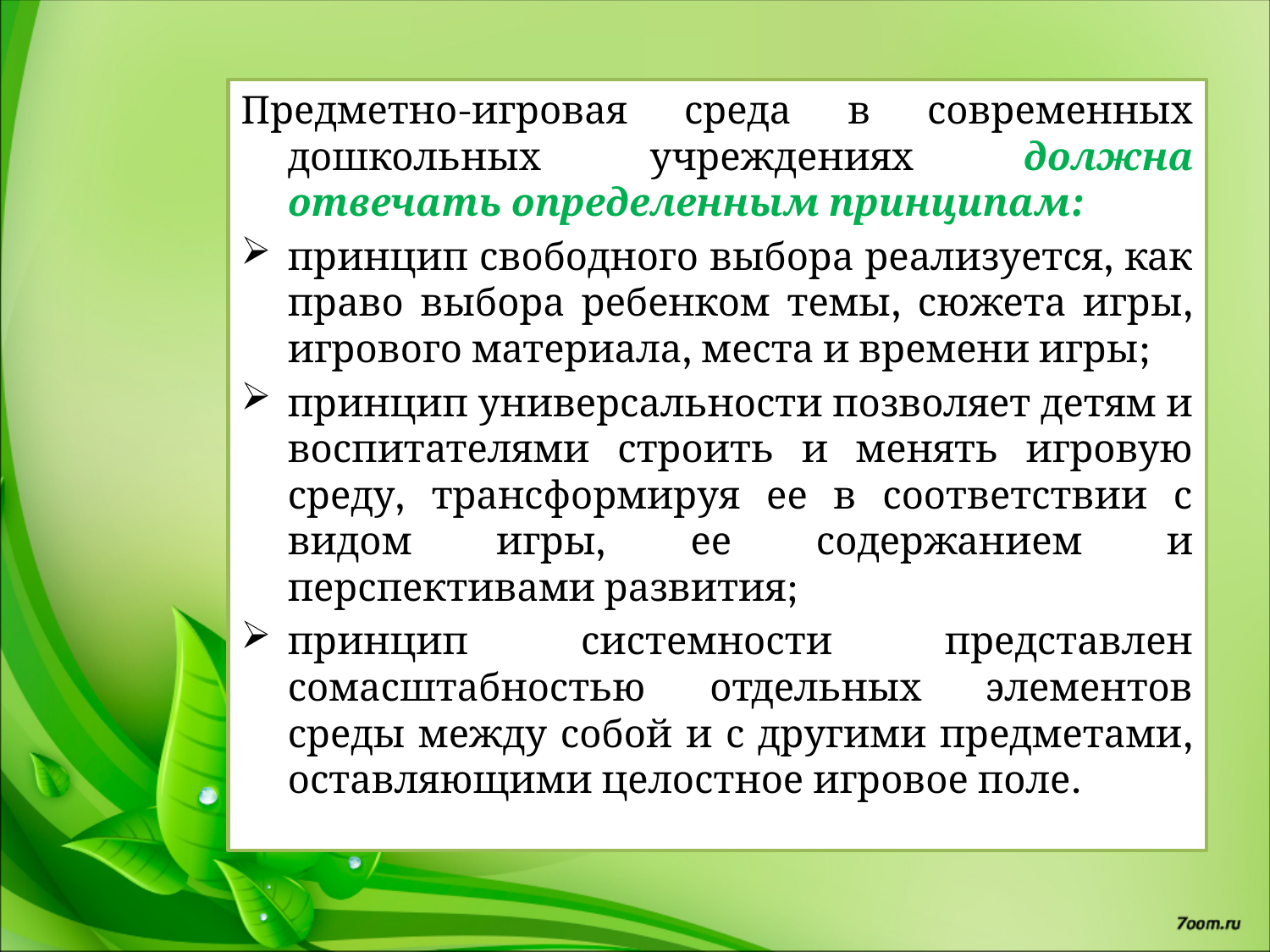

Предметно-игровая среда в современных дошкольных учреждениях должна отвечать определенным принципам:
принцип свободного выбора реализуется, как право выбора ребенком темы, сюжета игры, игрового материала, места и времени игры;
принцип универсальности позволяет детям и воспитателями строить и менять игровую среду, трансформируя ее в соответствии с видом игры, ее содержанием и перспективами развития;
принцип системности представлен сомасштабностью отдельных элементов среды между собой и с другими предметами, оставляющими целостное игровое поле.